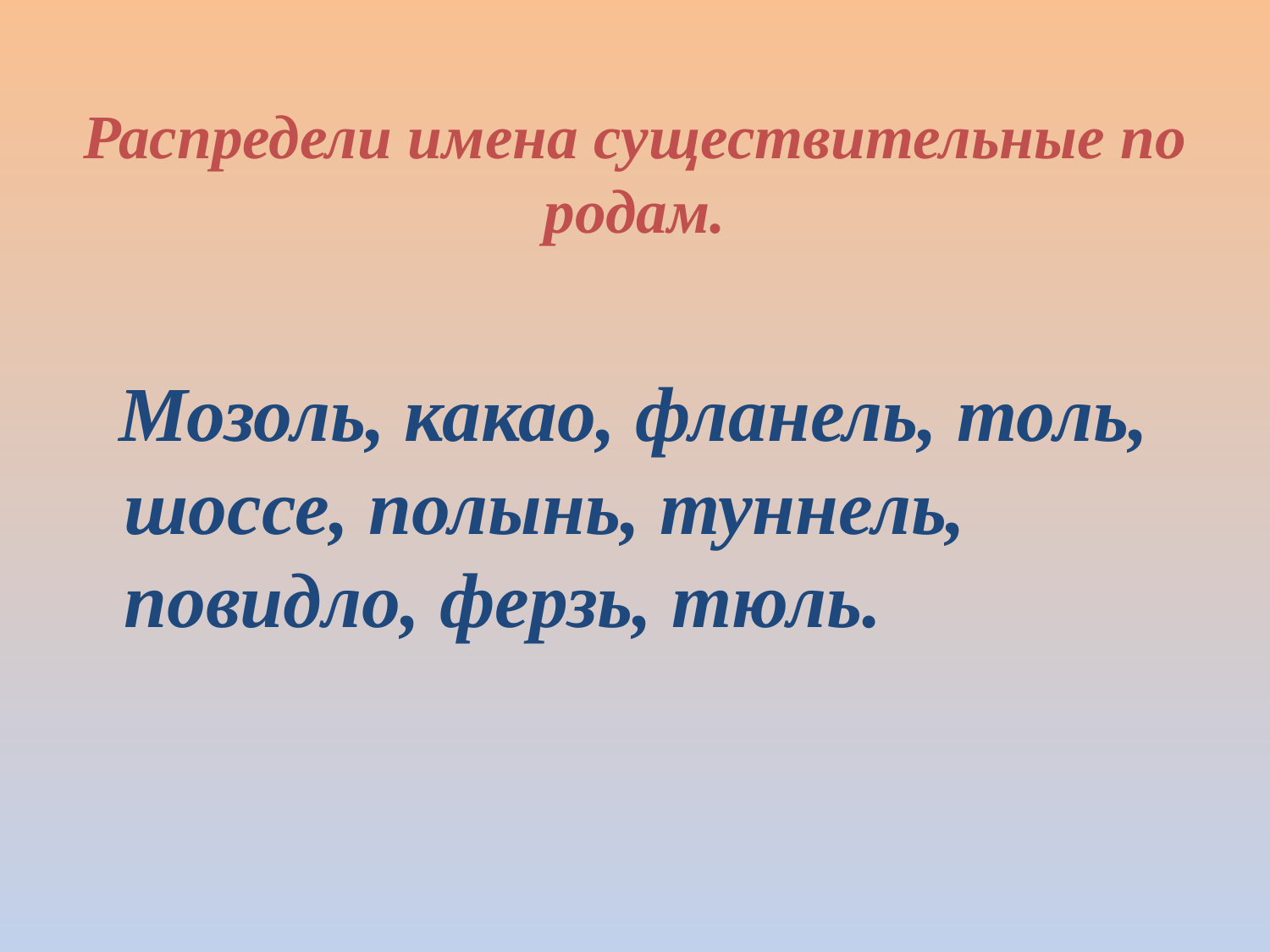

# Распредели имена существительные по родам.
   Мозоль, какао, фланель, толь, шоссе, полынь, туннель, повидло, ферзь, тюль.